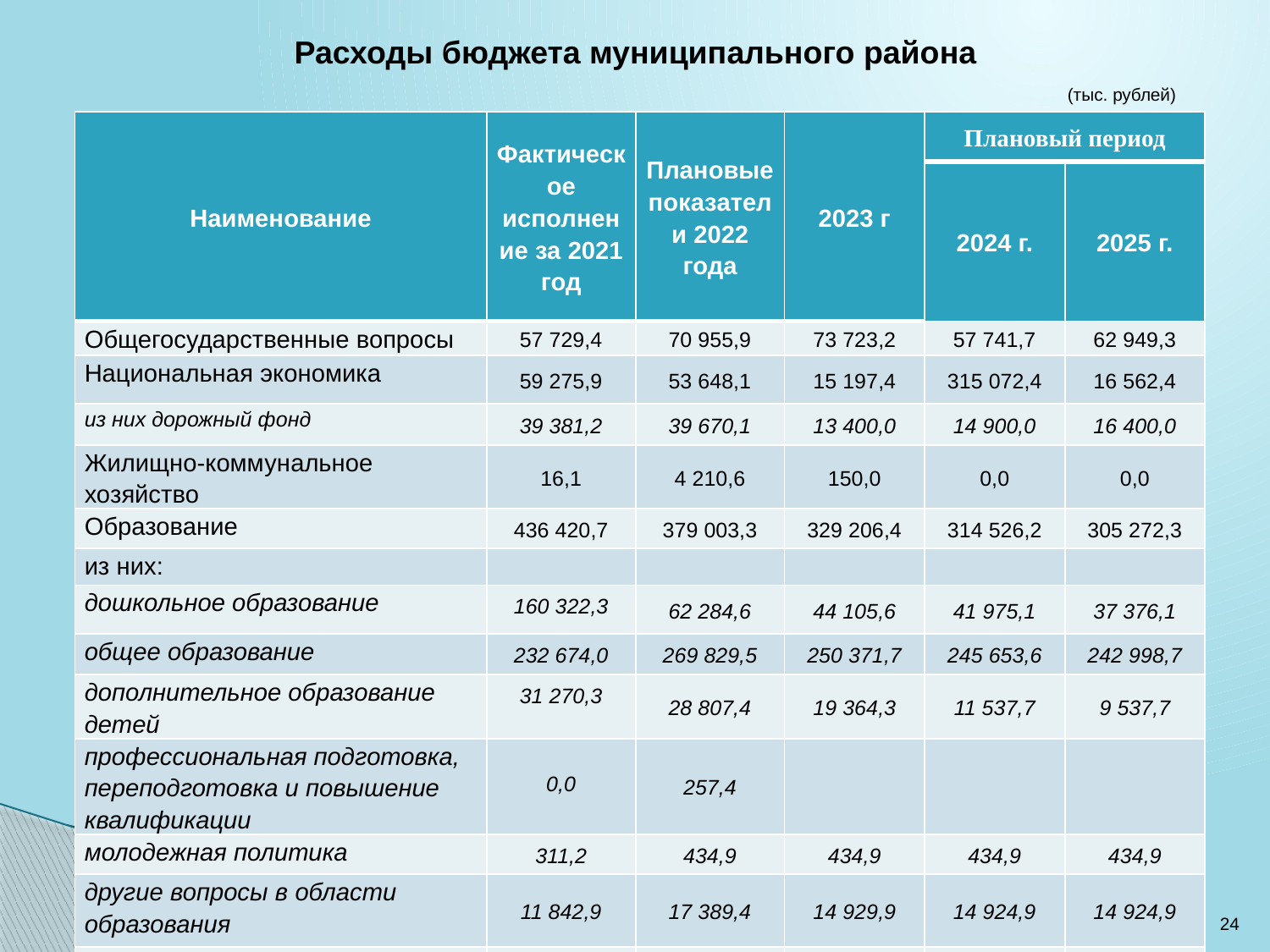

Расходы бюджета муниципального района
(тыс. рублей)
| Наименование | Фактическое исполнение за 2021 год | Плановые показатели 2022 года | 2023 г | Плановый период |  |
| --- | --- | --- | --- | --- | --- |
|  |  |  |  | 2024 г. | 2025 г. |
| Общегосударственные вопросы | 57 729,4 | 70 955,9 | 73 723,2 | 57 741,7 | 62 949,3 |
| Национальная экономика | 59 275,9 | 53 648,1 | 15 197,4 | 315 072,4 | 16 562,4 |
| из них дорожный фонд | 39 381,2 | 39 670,1 | 13 400,0 | 14 900,0 | 16 400,0 |
| Жилищно-коммунальное хозяйство | 16,1 | 4 210,6 | 150,0 | 0,0 | 0,0 |
| Образование | 436 420,7 | 379 003,3 | 329 206,4 | 314 526,2 | 305 272,3 |
| из них: |  |  |  |  |  |
| дошкольное образование | 160 322,3 | 62 284,6 | 44 105,6 | 41 975,1 | 37 376,1 |
| общее образование | 232 674,0 | 269 829,5 | 250 371,7 | 245 653,6 | 242 998,7 |
| дополнительное образование детей | 31 270,3 | 28 807,4 | 19 364,3 | 11 537,7 | 9 537,7 |
| профессиональная подготовка, переподготовка и повышение квалификации | 0,0 | 257,4 |  |  |  |
| молодежная политика | 311,2 | 434,9 | 434,9 | 434,9 | 434,9 |
| другие вопросы в области образования | 11 842,9 | 17 389,4 | 14 929,9 | 14 924,9 | 14 924,9 |
| Культура, кинематография | 40 826,6 | 68 041,0 | 42 731,3 | 24 091,0 | 23 914,0 |
24